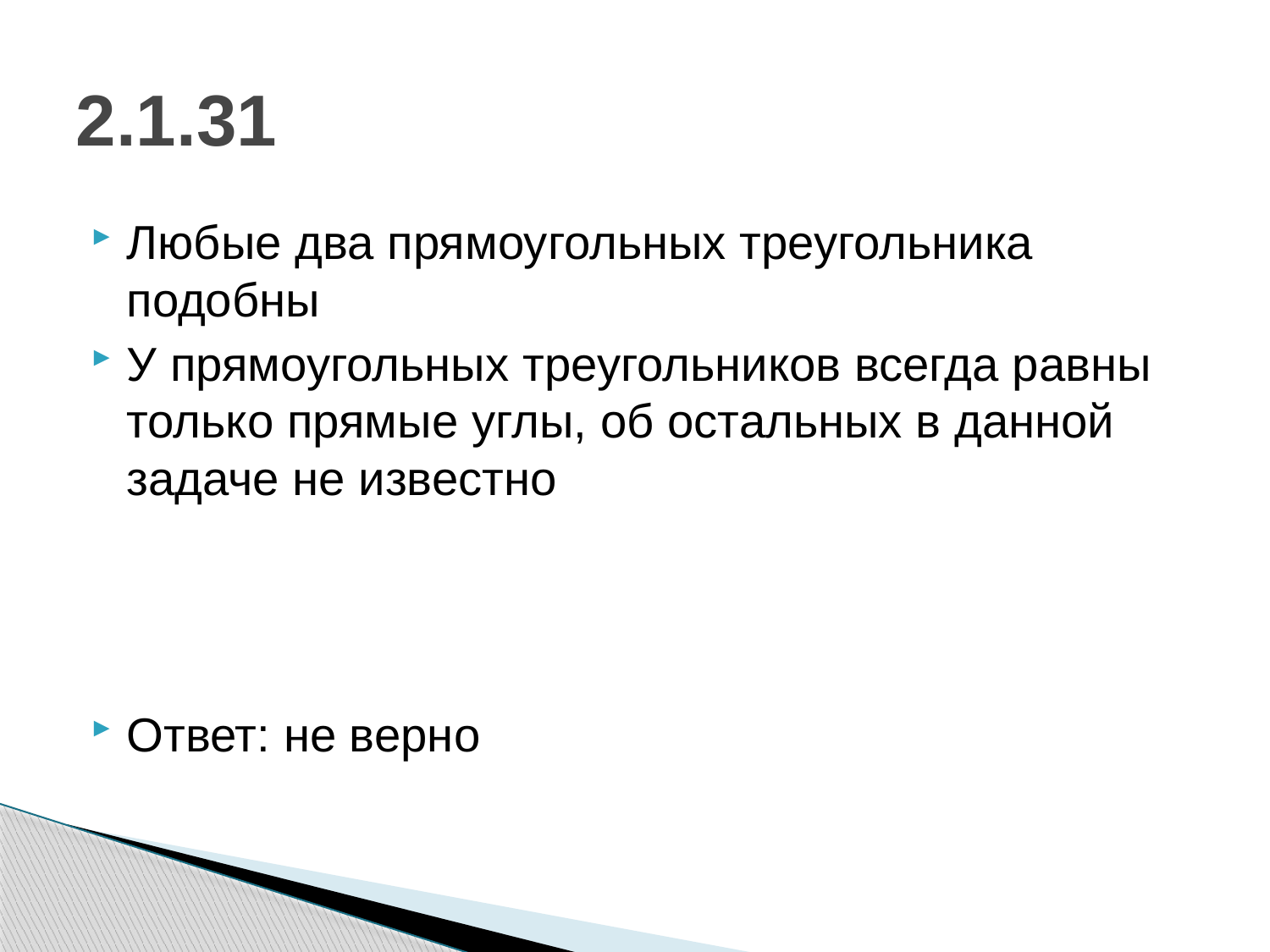

# 2.1.31
Любые два прямоугольных треугольника подобны
У прямоугольных треугольников всегда равны только прямые углы, об остальных в данной задаче не известно

Ответ: не верно